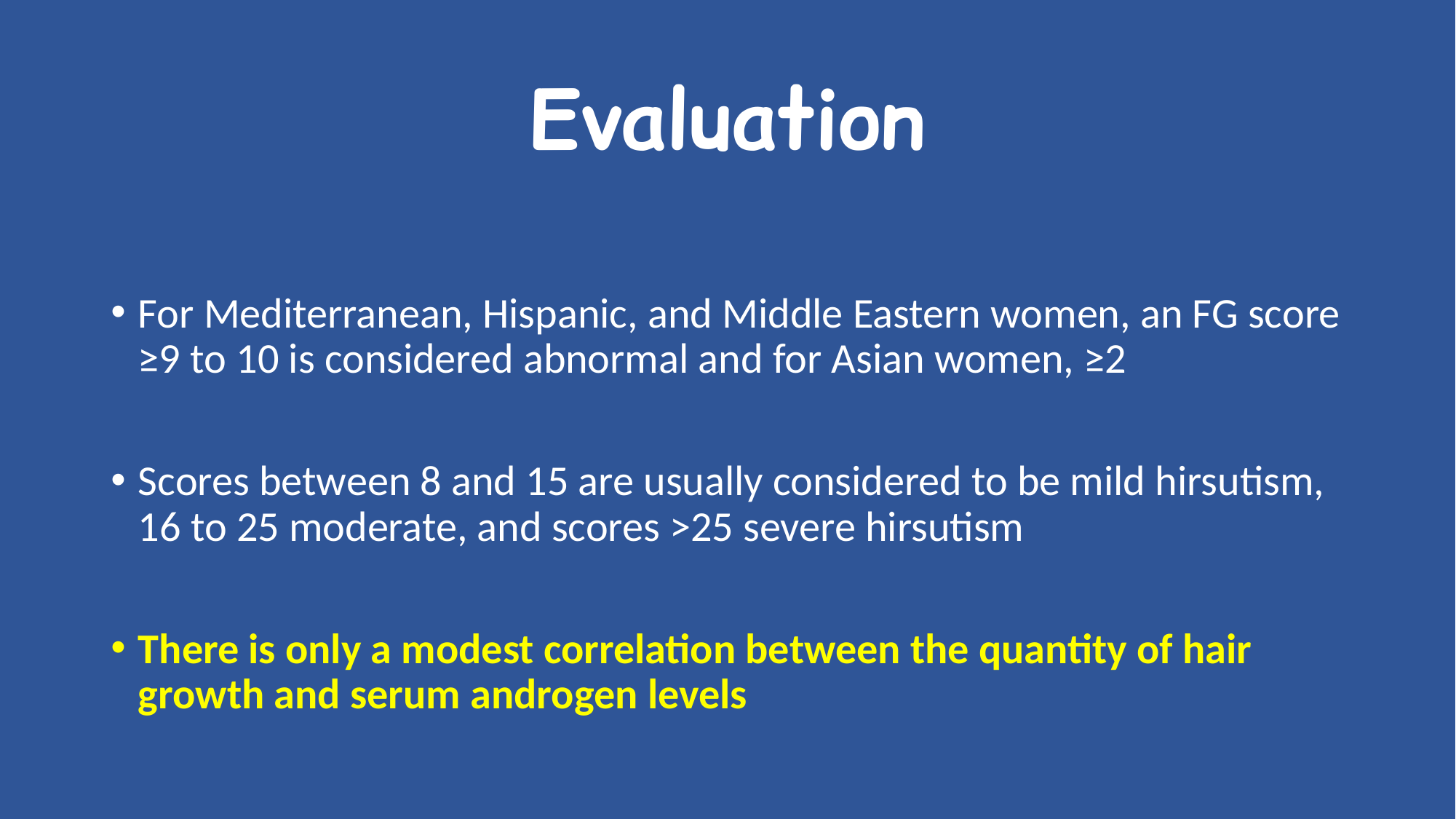

# Evaluation

For Mediterranean, Hispanic, and Middle Eastern women, an FG score ≥9 to 10 is considered abnormal and for Asian women, ≥2

Scores between 8 and 15 are usually considered to be mild hirsutism, 16 to 25 moderate, and scores >25 severe hirsutism

There is only a modest correlation between the quantity of hair growth and serum androgen levels